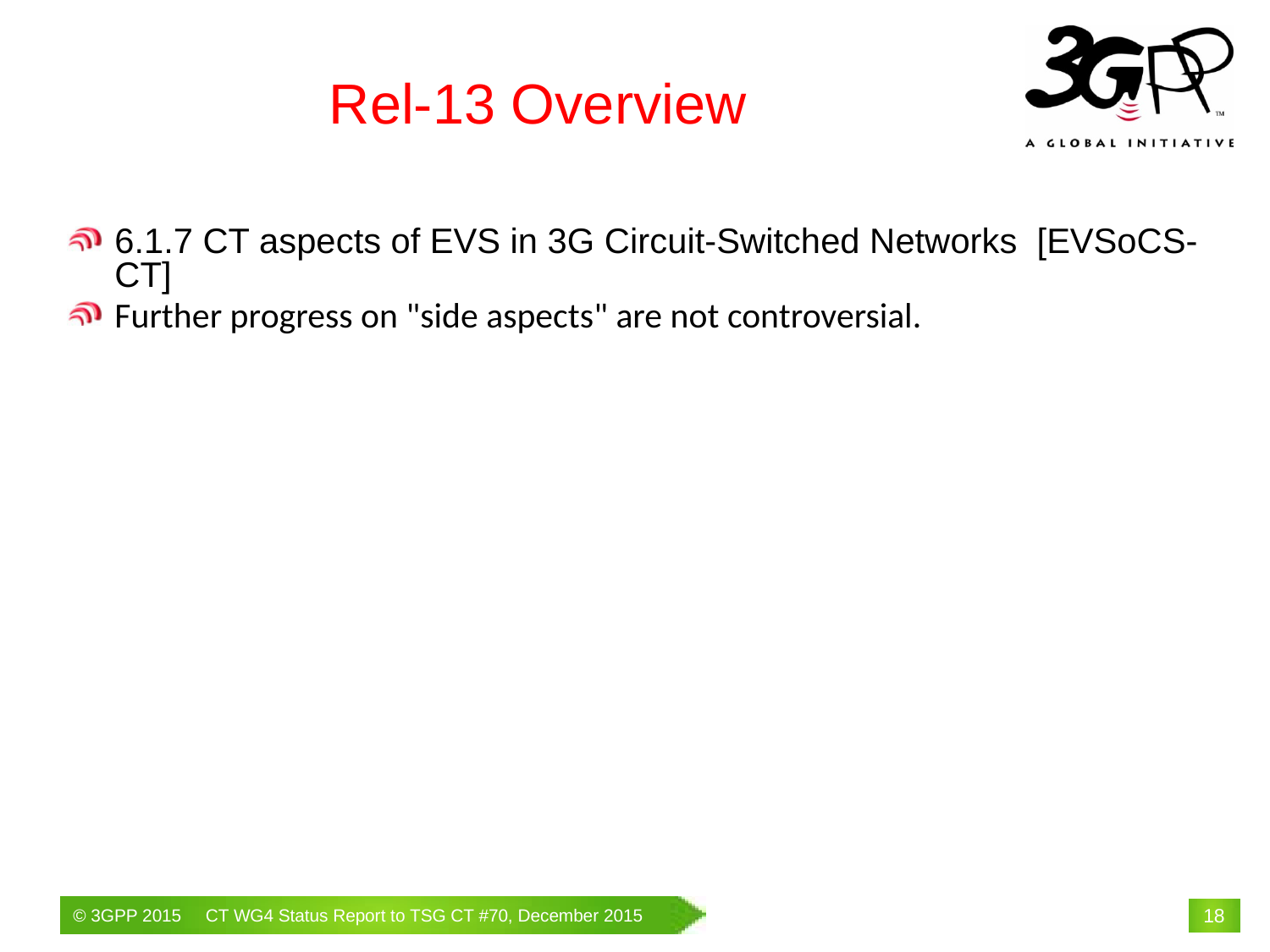

# Rel-13 Overview
6.1.7 CT aspects of EVS in 3G Circuit-Switched Networks  [EVSoCS-CT]
Further progress on "side aspects" are not controversial.